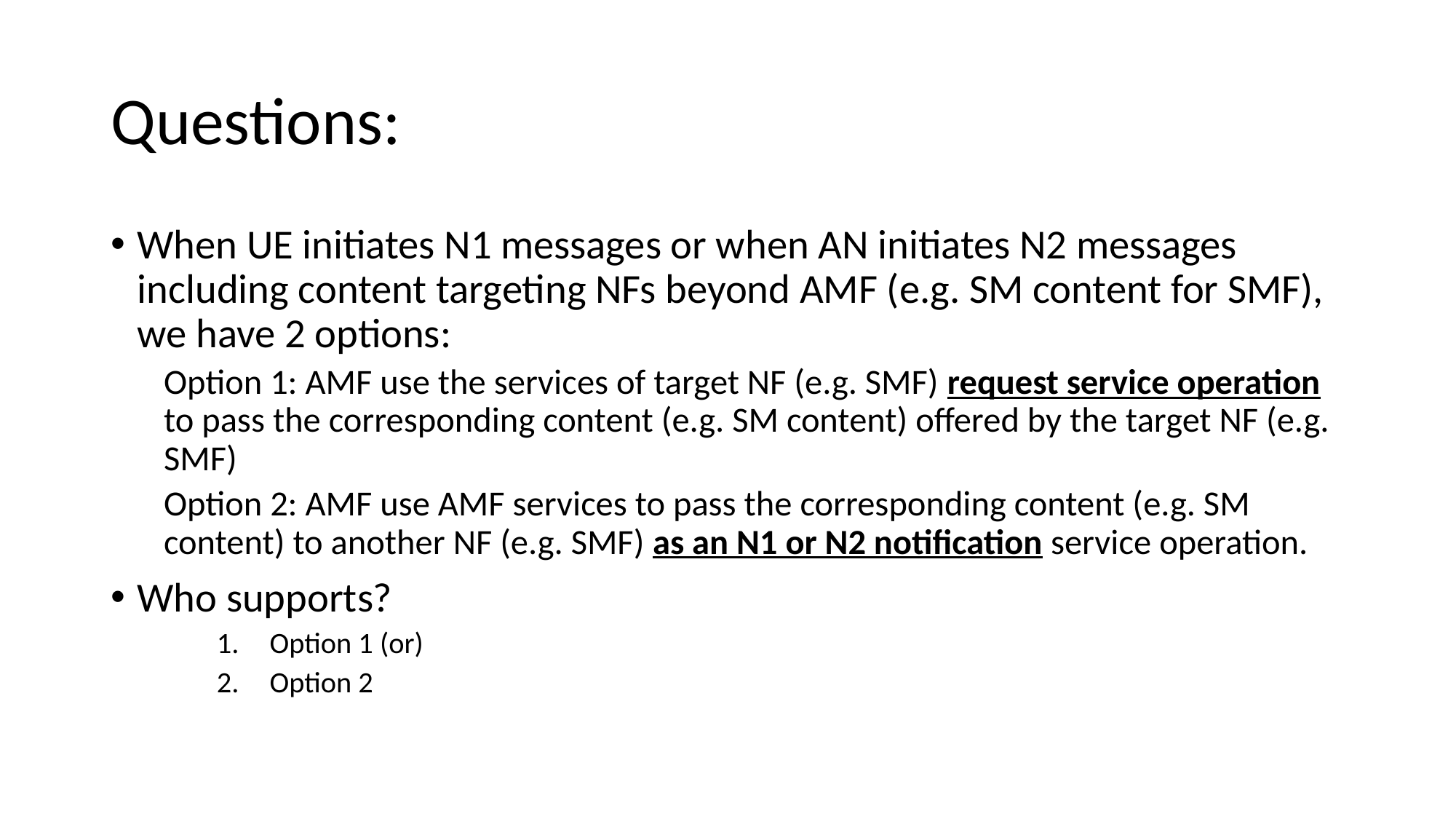

# Questions:
When UE initiates N1 messages or when AN initiates N2 messages including content targeting NFs beyond AMF (e.g. SM content for SMF), we have 2 options:
Option 1: AMF use the services of target NF (e.g. SMF) request service operation to pass the corresponding content (e.g. SM content) offered by the target NF (e.g. SMF)
Option 2: AMF use AMF services to pass the corresponding content (e.g. SM content) to another NF (e.g. SMF) as an N1 or N2 notification service operation.
Who supports?
Option 1 (or)
Option 2